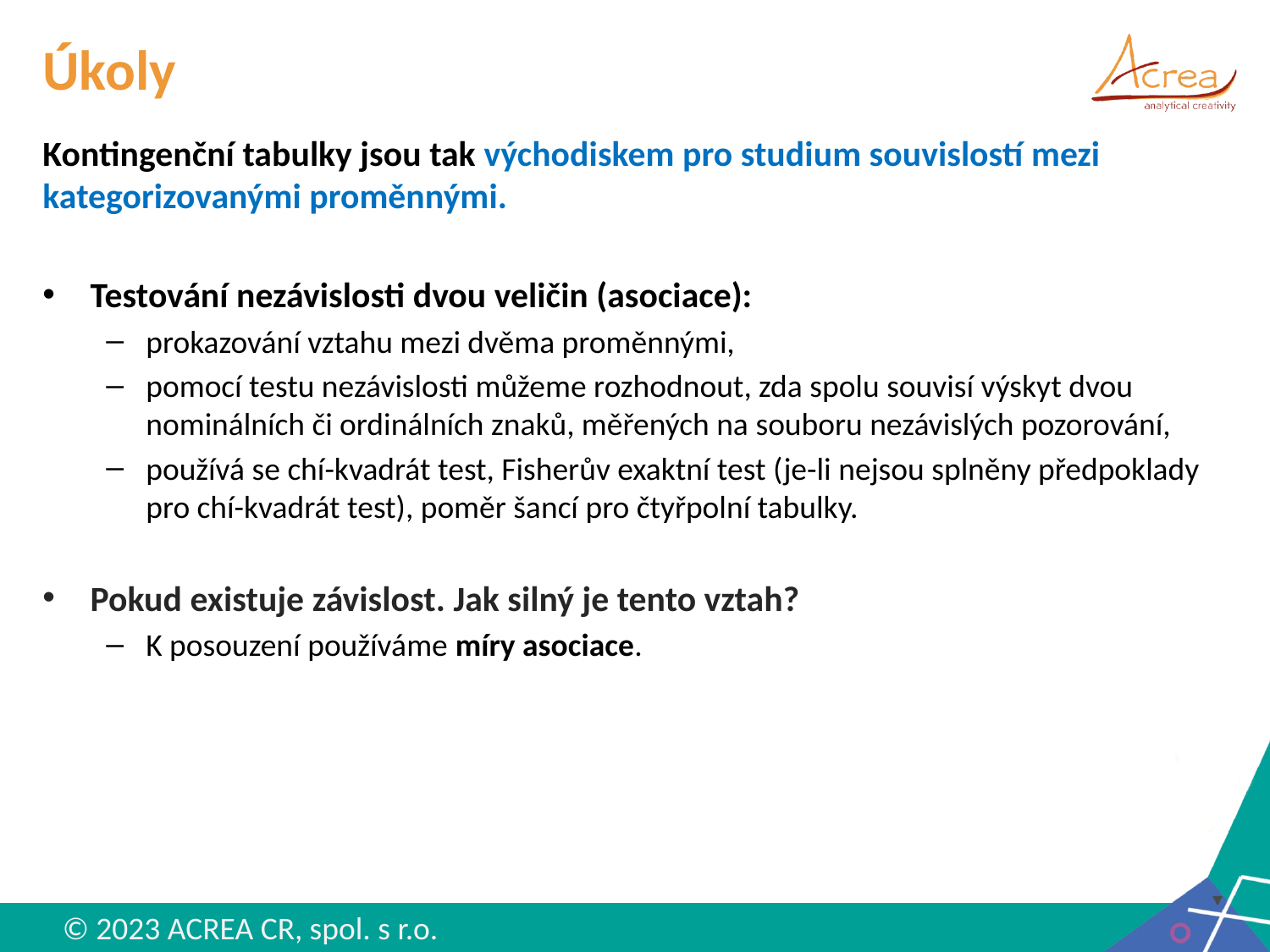

# Úkoly
Kontingenční tabulky jsou tak východiskem pro studium souvislostí mezi kategorizovanými proměnnými.

Testování nezávislosti dvou veličin (asociace):
prokazování vztahu mezi dvěma proměnnými,
pomocí testu nezávislosti můžeme rozhodnout, zda spolu souvisí výskyt dvou nominálních či ordinálních znaků, měřených na souboru nezávislých pozorování,
používá se chí-kvadrát test, Fisherův exaktní test (je-li nejsou splněny předpoklady pro chí-kvadrát test), poměr šancí pro čtyřpolní tabulky.

Pokud existuje závislost. Jak silný je tento vztah?
K posouzení používáme míry asociace.